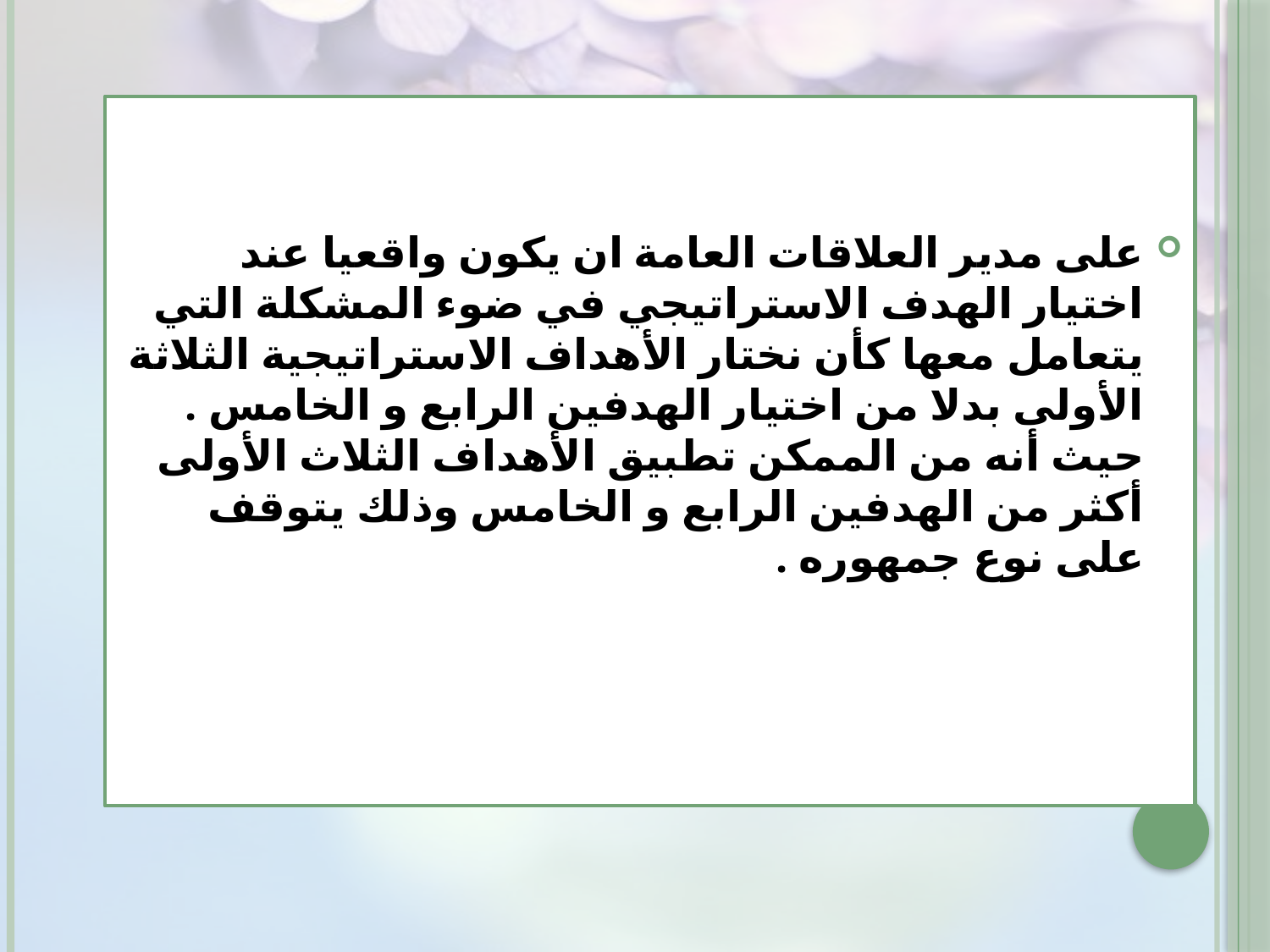

على مدير العلاقات العامة ان يكون واقعيا عند اختيار الهدف الاستراتيجي في ضوء المشكلة التي يتعامل معها كأن نختار الأهداف الاستراتيجية الثلاثة الأولى بدلا من اختيار الهدفين الرابع و الخامس . حيث أنه من الممكن تطبيق الأهداف الثلاث الأولى أكثر من الهدفين الرابع و الخامس وذلك يتوقف على نوع جمهوره .